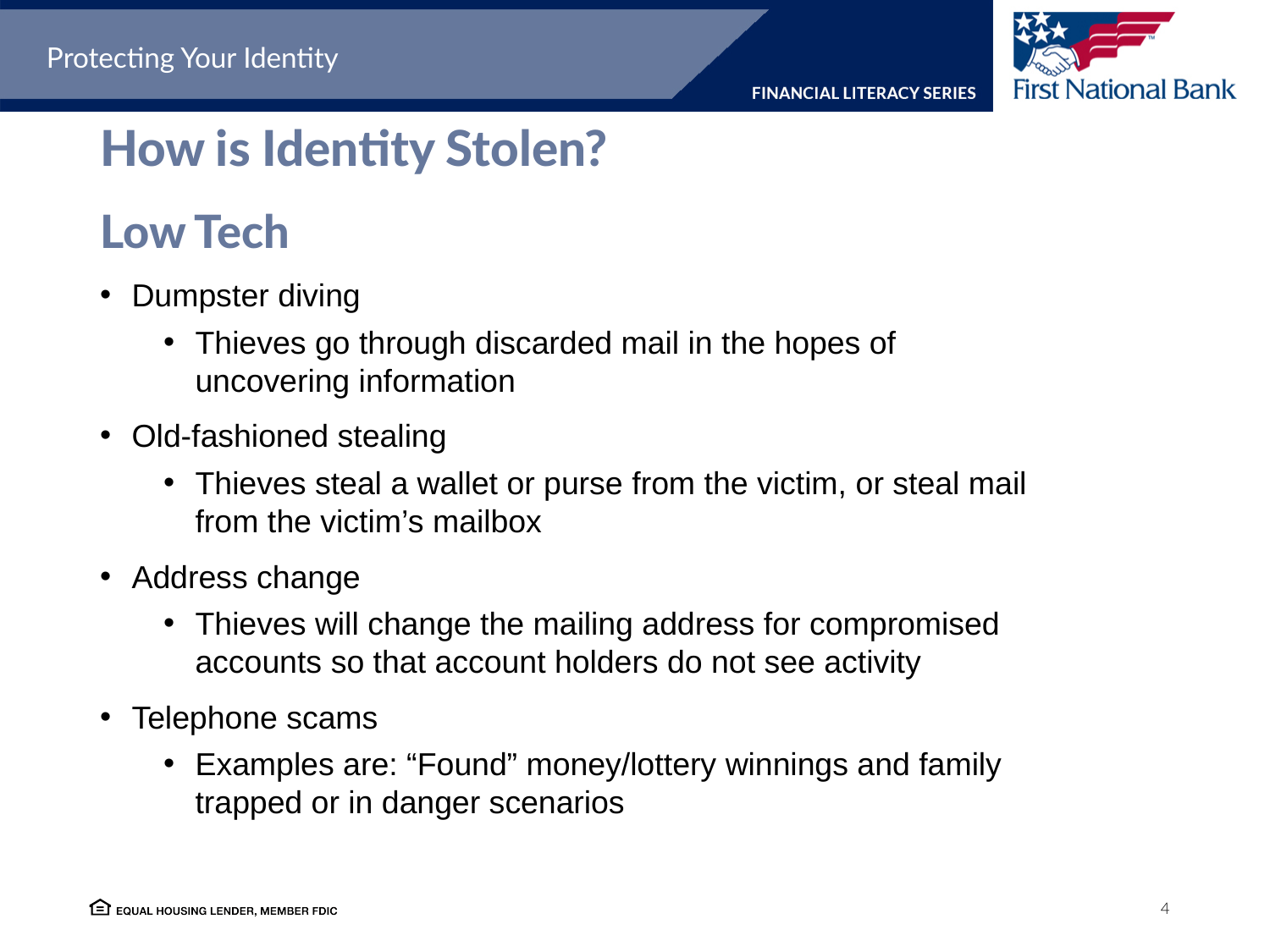

Protecting Your Identity
# How is Identity Stolen?
Low Tech
Dumpster diving
Thieves go through discarded mail in the hopes of uncovering information
Old-fashioned stealing
Thieves steal a wallet or purse from the victim, or steal mail from the victim’s mailbox
Address change
Thieves will change the mailing address for compromised accounts so that account holders do not see activity
Telephone scams
Examples are: “Found” money/lottery winnings and family
trapped or in danger scenarios

4